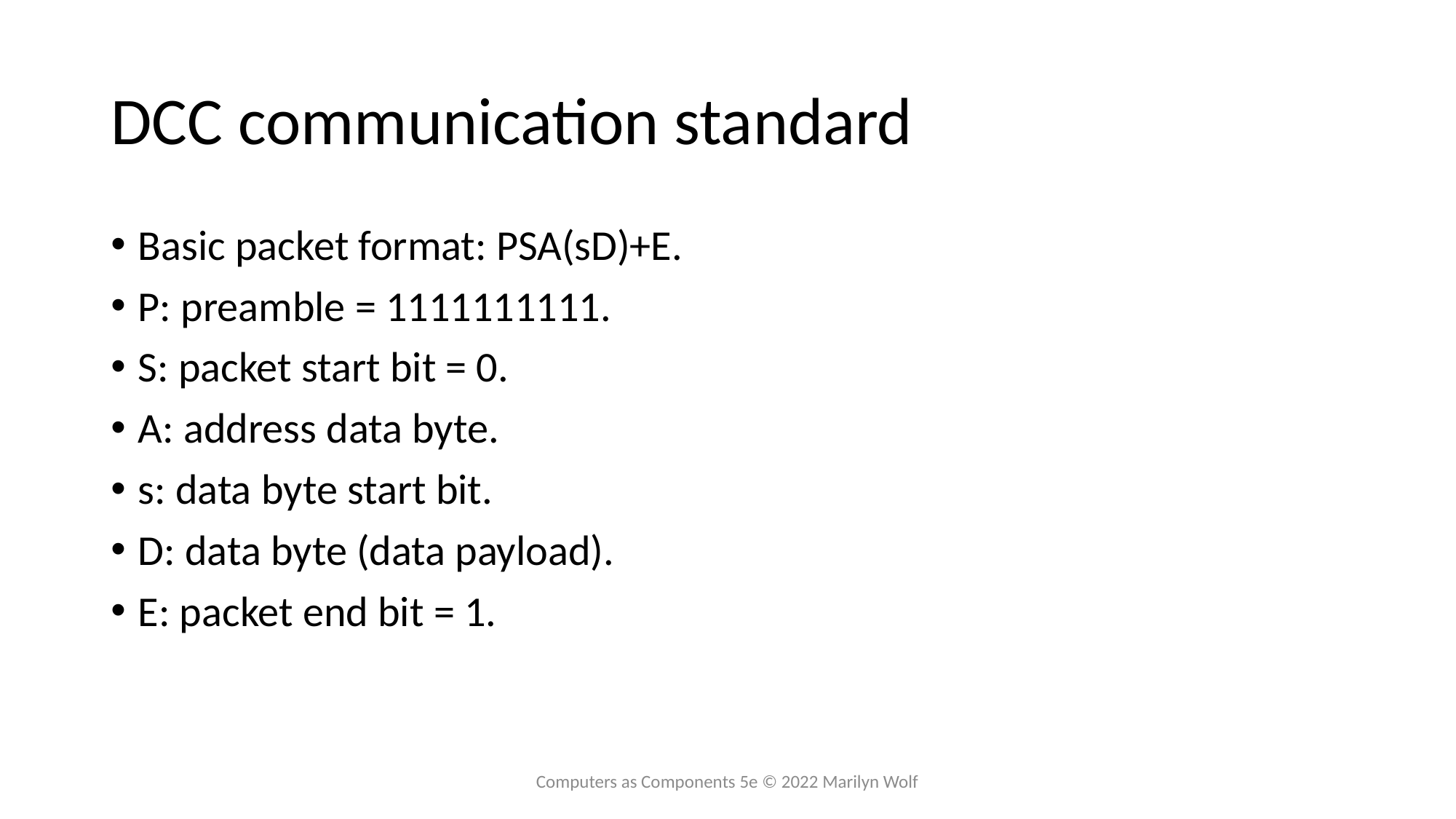

# DCC communication standard
Basic packet format: PSA(sD)+E.
P: preamble = 1111111111.
S: packet start bit = 0.
A: address data byte.
s: data byte start bit.
D: data byte (data payload).
E: packet end bit = 1.
Computers as Components 5e © 2022 Marilyn Wolf